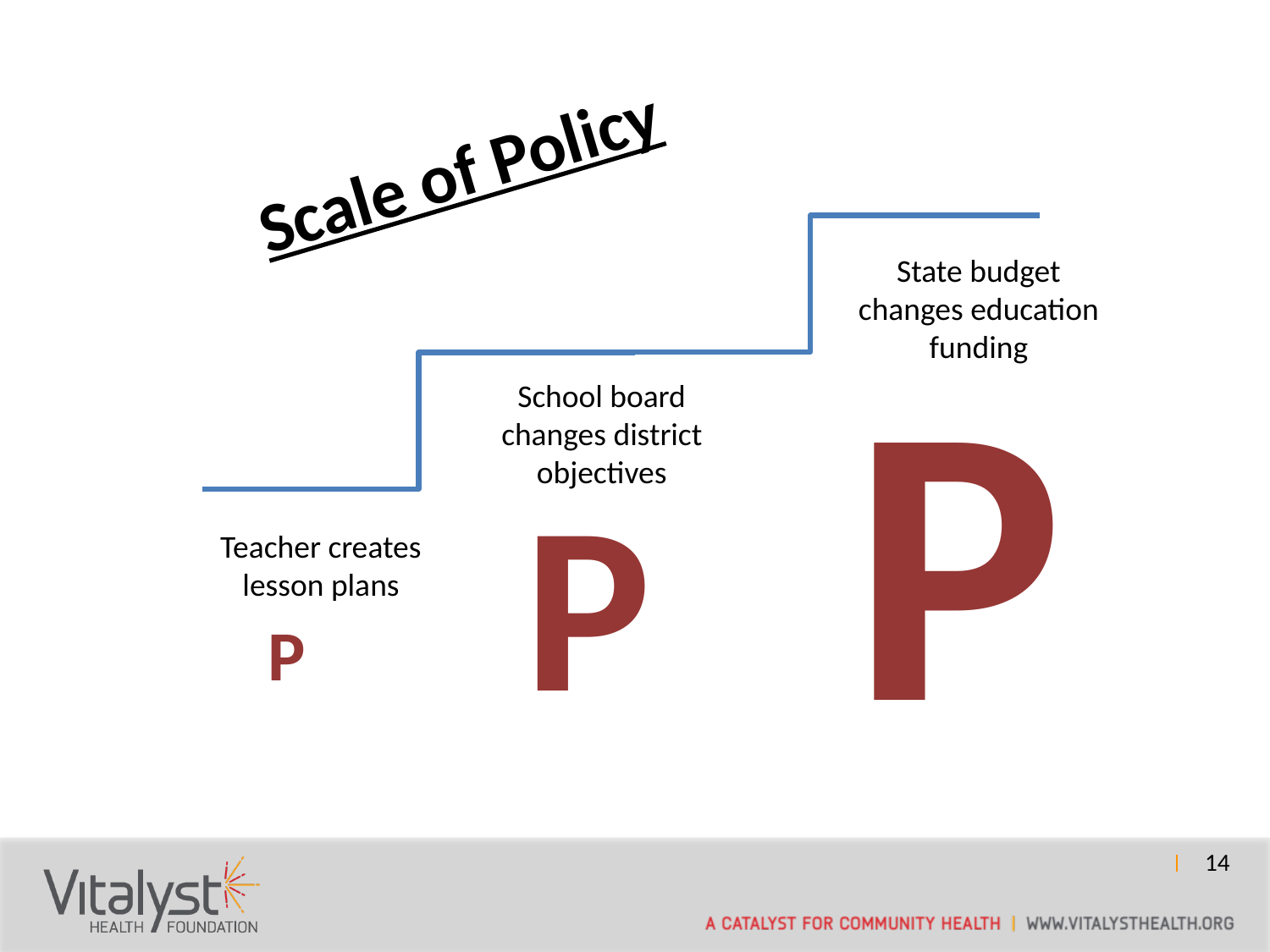

Scale of Policy
State budget changes education funding
P
School board changes district objectives
P
Teacher creates lesson plans
P